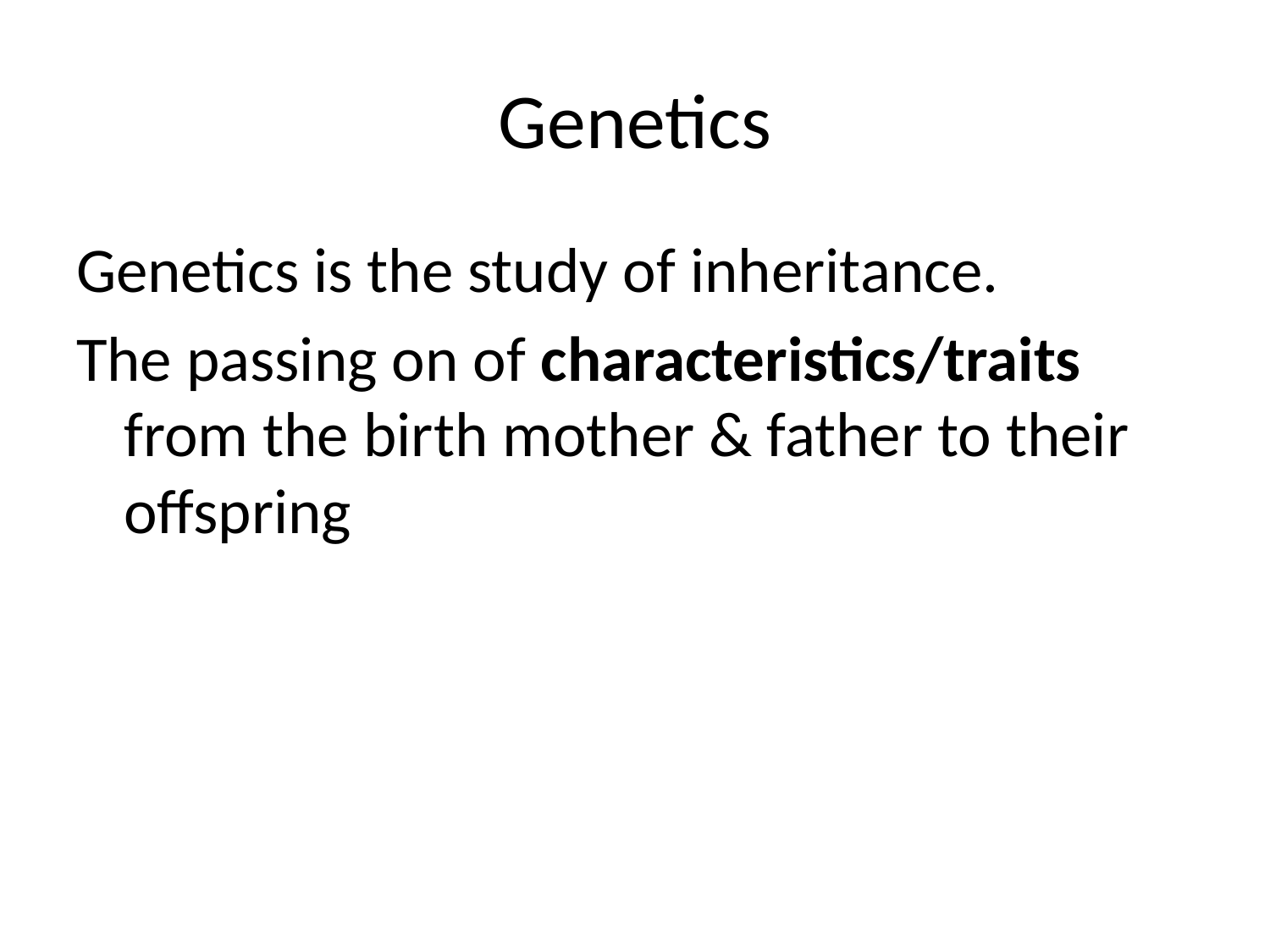

# Genetics
Genetics is the study of inheritance.
The passing on of characteristics/traits from the birth mother & father to their offspring